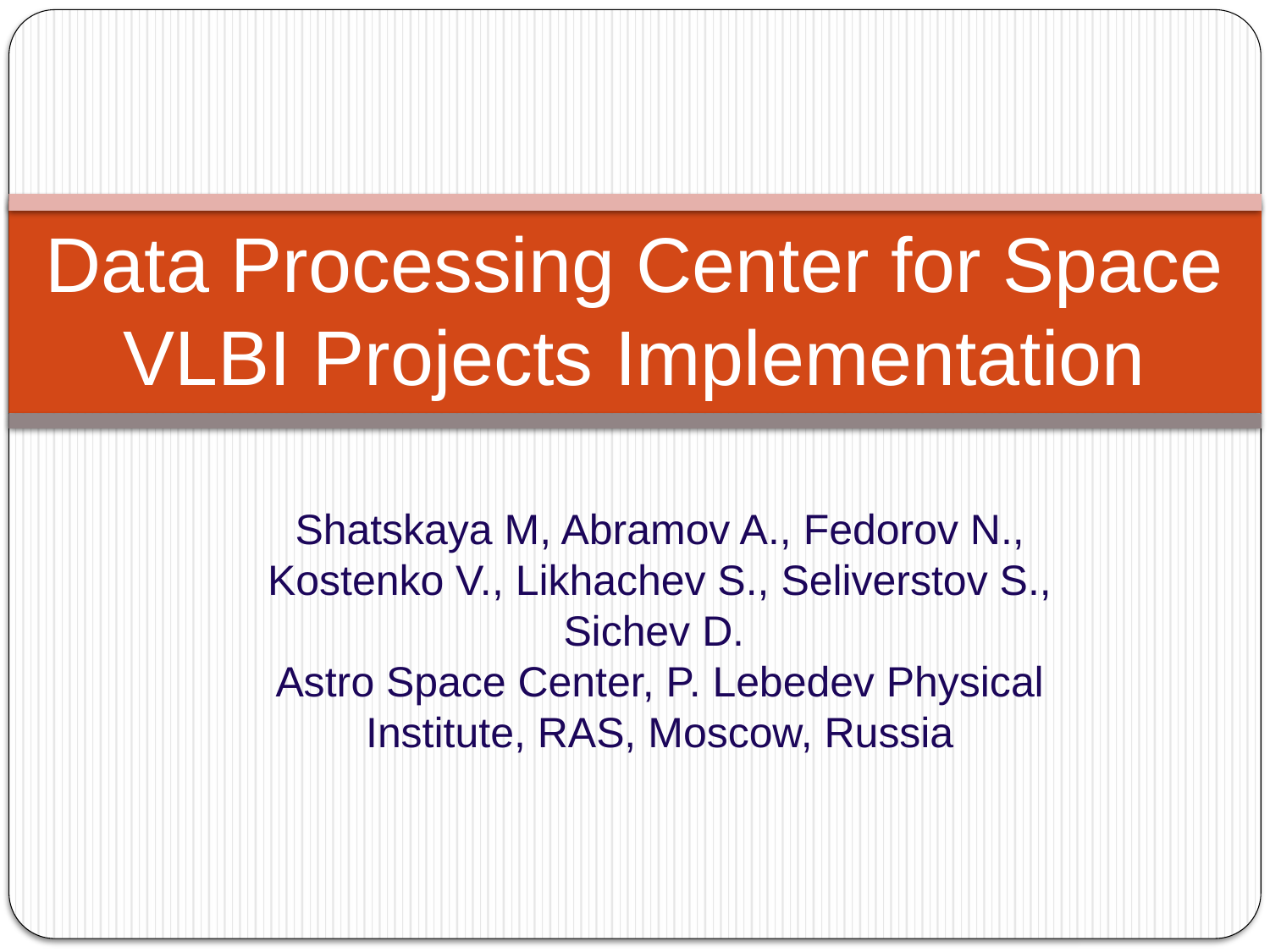

# Data Processing Center for Space VLBI Projects Implementation
Shatskaya M, Abramov A., Fedorov N., Kostenko V., Likhachev S., Seliverstov S., Sichev D.
Astro Space Center, P. Lebedev Physical Institute, RAS, Moscow, Russia